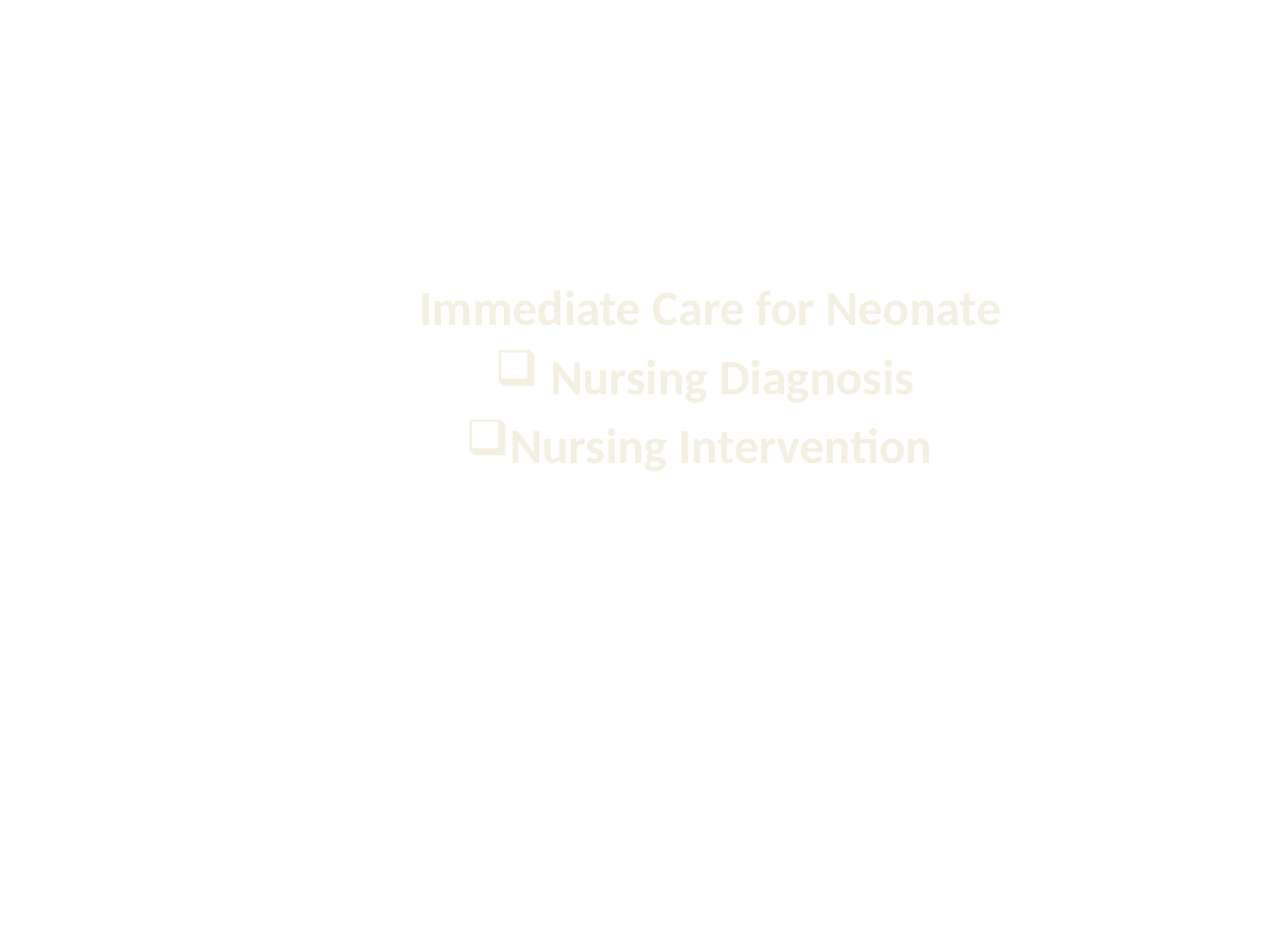

Immediate Care for Neonate
 Nursing Diagnosis
Nursing Intervention